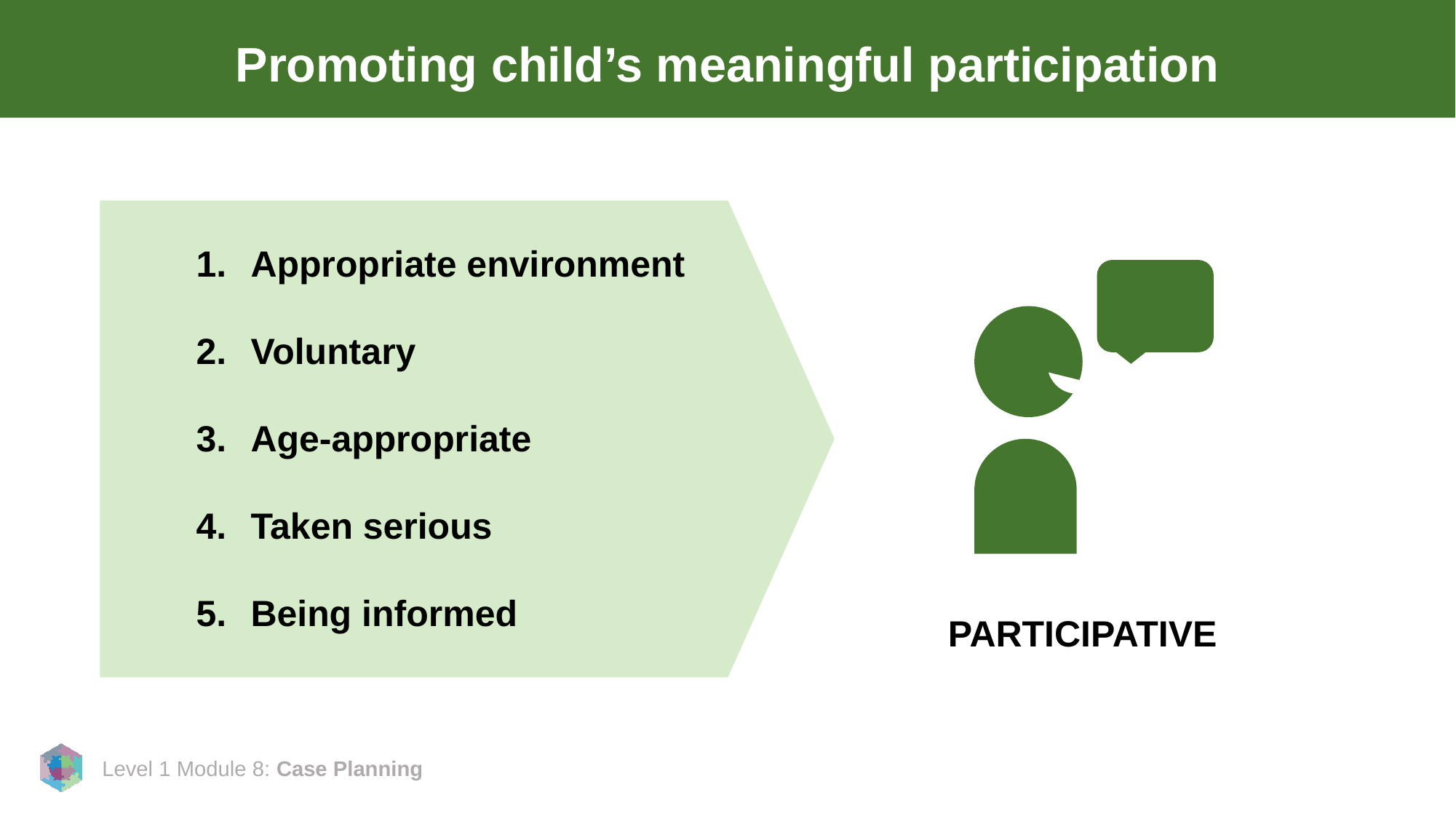

# Promoting child’s meaningful participation

Appropriate environment

Voluntary
Age-appropriate
Taken serious
Being informed

PARTICIPATIVE